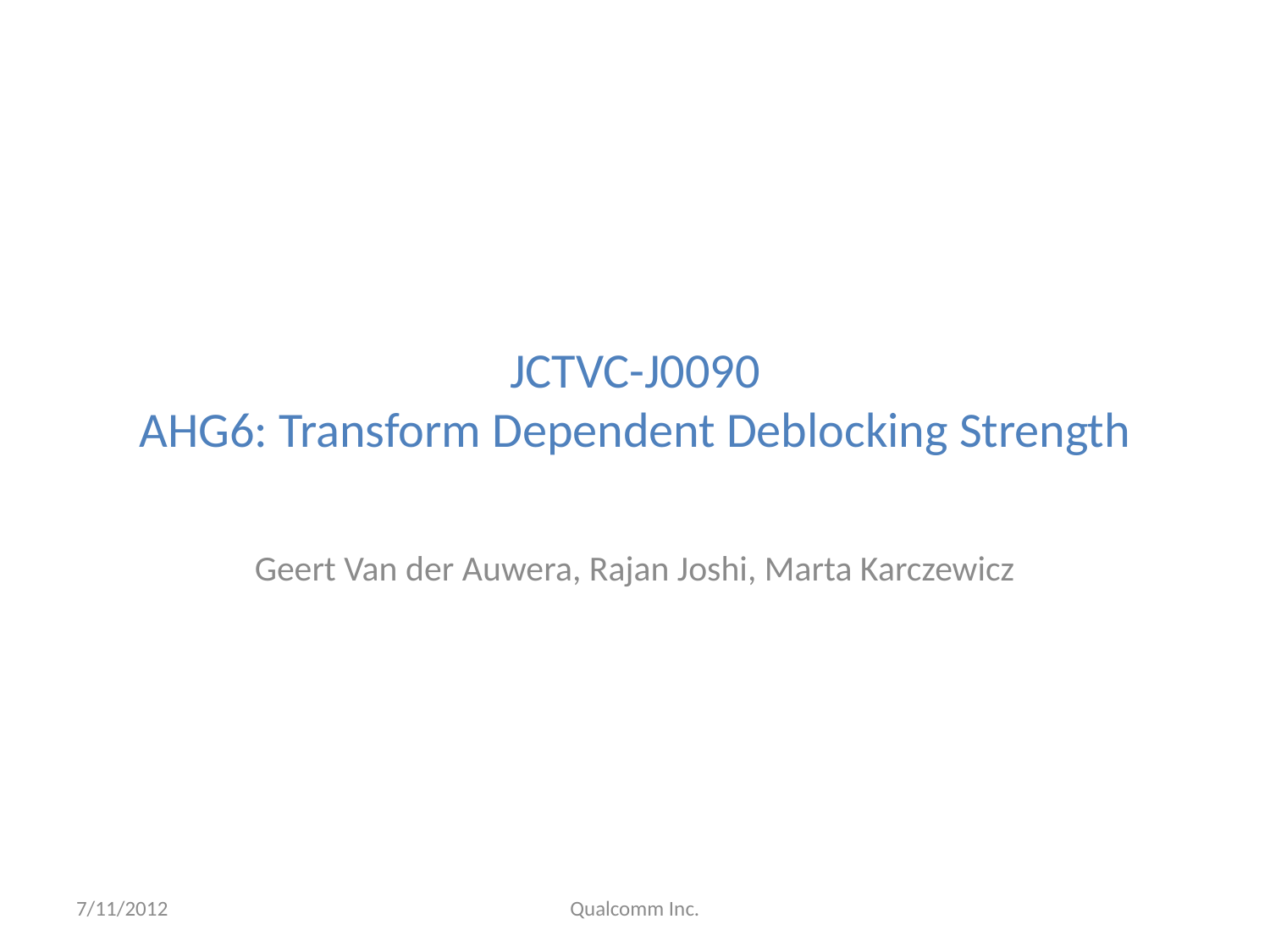

# JCTVC-J0090 AHG6: Transform Dependent Deblocking Strength
Geert Van der Auwera, Rajan Joshi, Marta Karczewicz
7/11/2012
Qualcomm Inc.